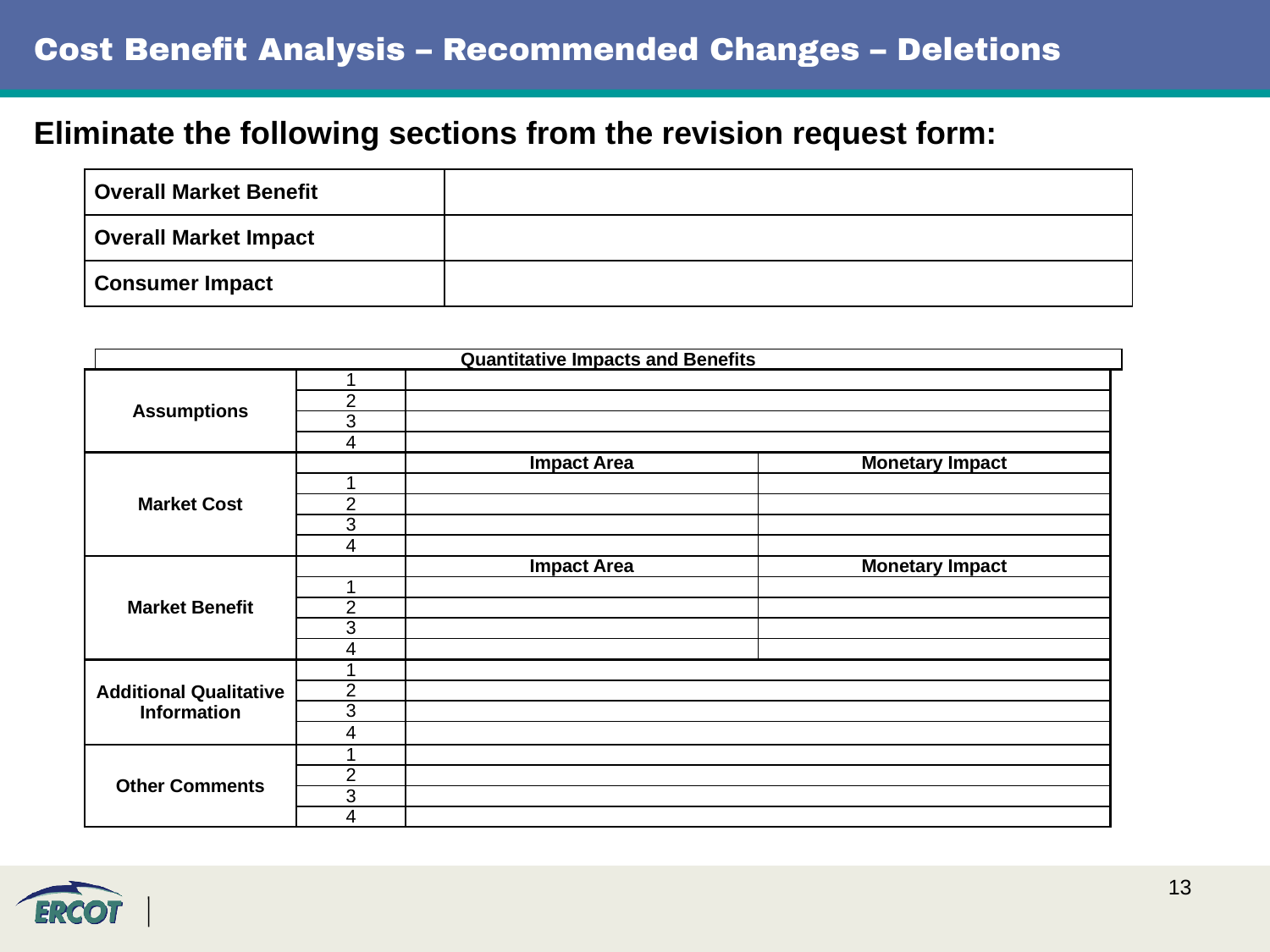

# Cost Benefit Analysis – Recommended Changes – Deletions
Eliminate the following sections from the revision request form:

| Overall Market Benefit |  |
| --- | --- |
| Overall Market Impact |  |
| Consumer Impact |  |
|  | Quantitative Impacts and Benefits |  |  |  |  |
| --- | --- | --- | --- | --- | --- |
| Assumptions |  | 1 |  |  |  |
|  |  | 2 |  |  |  |
|  |  | 3 |  |  |  |
|  |  | 4 |  |  |  |
| Market Cost |  |  | Impact Area | Monetary Impact |  |
|  |  | 1 |  |  |  |
|  |  | 2 |  |  |  |
|  |  | 3 |  |  |  |
|  |  | 4 |  |  |  |
| Market Benefit |  |  | Impact Area | Monetary Impact |  |
|  |  | 1 |  |  |  |
|  |  | 2 |  |  |  |
|  |  | 3 |  |  |  |
|  |  | 4 |  |  |  |
| Additional Qualitative Information |  | 1 |  |  |  |
|  |  | 2 |  |  |  |
|  |  | 3 |  |  |  |
|  |  | 4 |  |  |  |
| Other Comments |  | 1 |  |  |  |
|  |  | 2 |  |  |  |
|  |  | 3 |  |  |  |
|  |  | 4 |  |  |  |